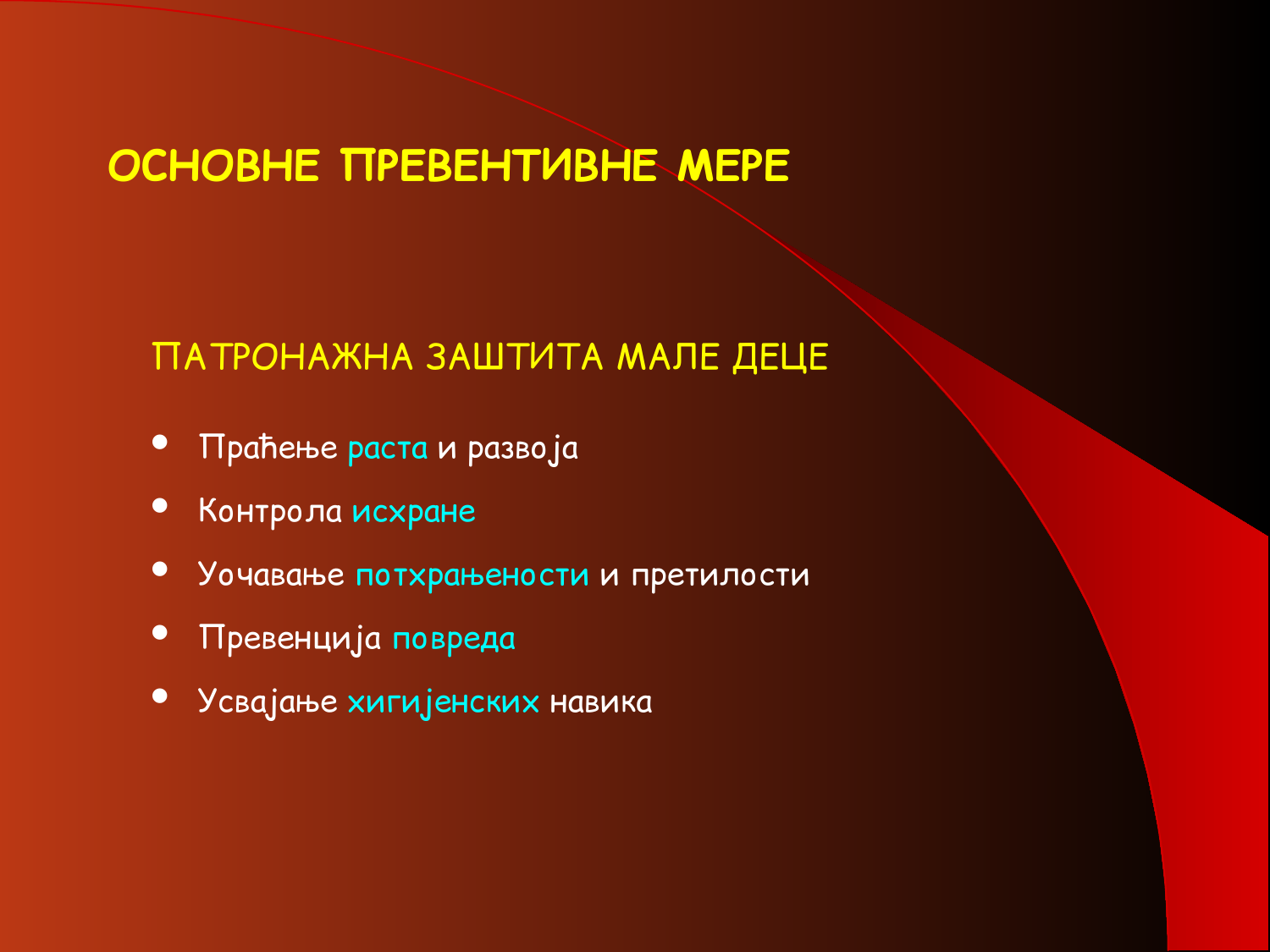

# ОСНОВНЕ ПРЕВЕНТИВНЕ МЕРЕ
ПАТРОНАЖНА ЗАШТИТА МАЛЕ ДЕЦЕ

Праћење раста и развоја
Контрола исхране
Уочавање потхрањености и претилости
Превенција повреда
Усвајање хигијенских навика